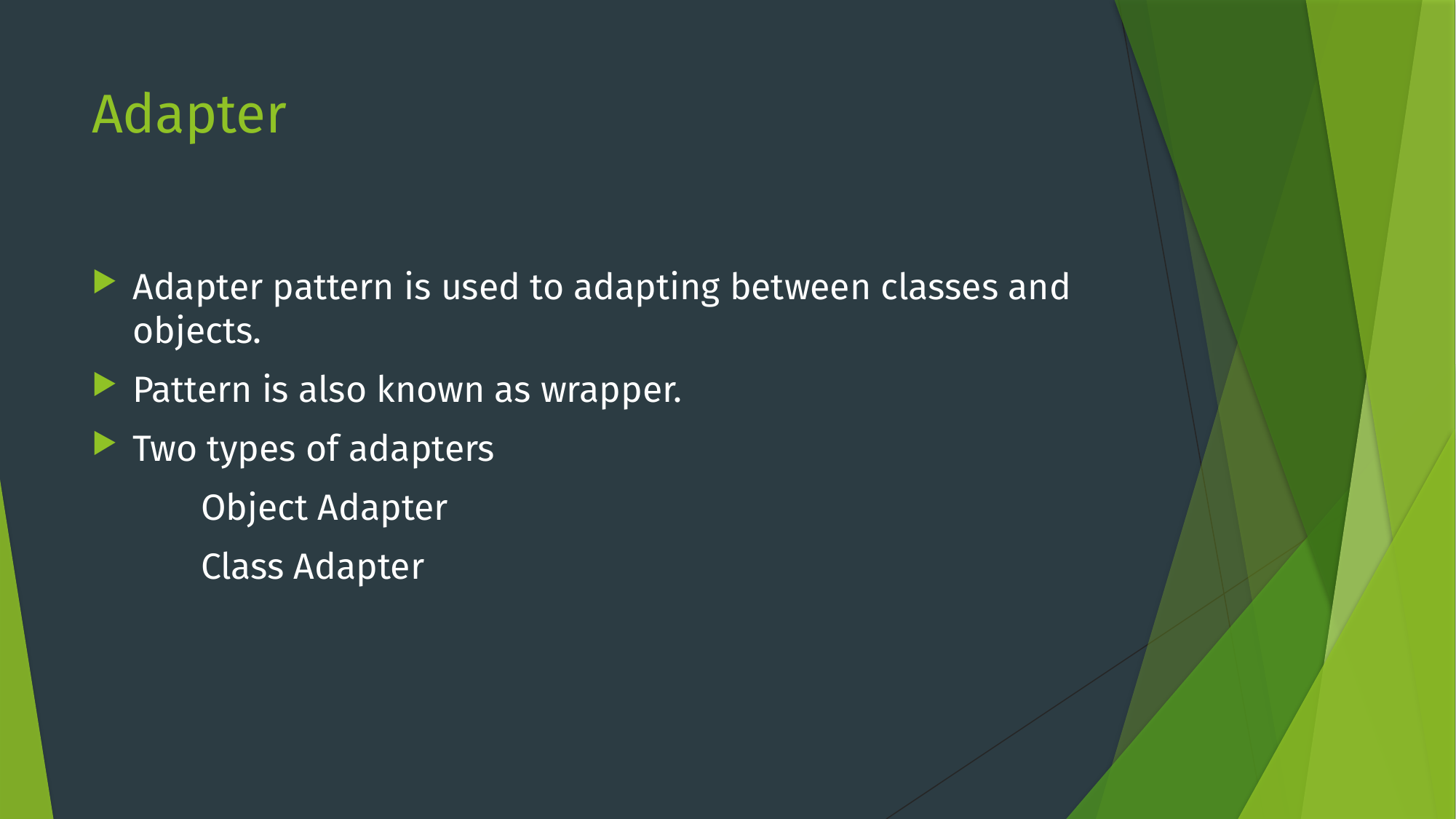

# Adapter
Adapter pattern is used to adapting between classes and objects.
Pattern is also known as wrapper.
Two types of adapters
	Object Adapter
	Class Adapter